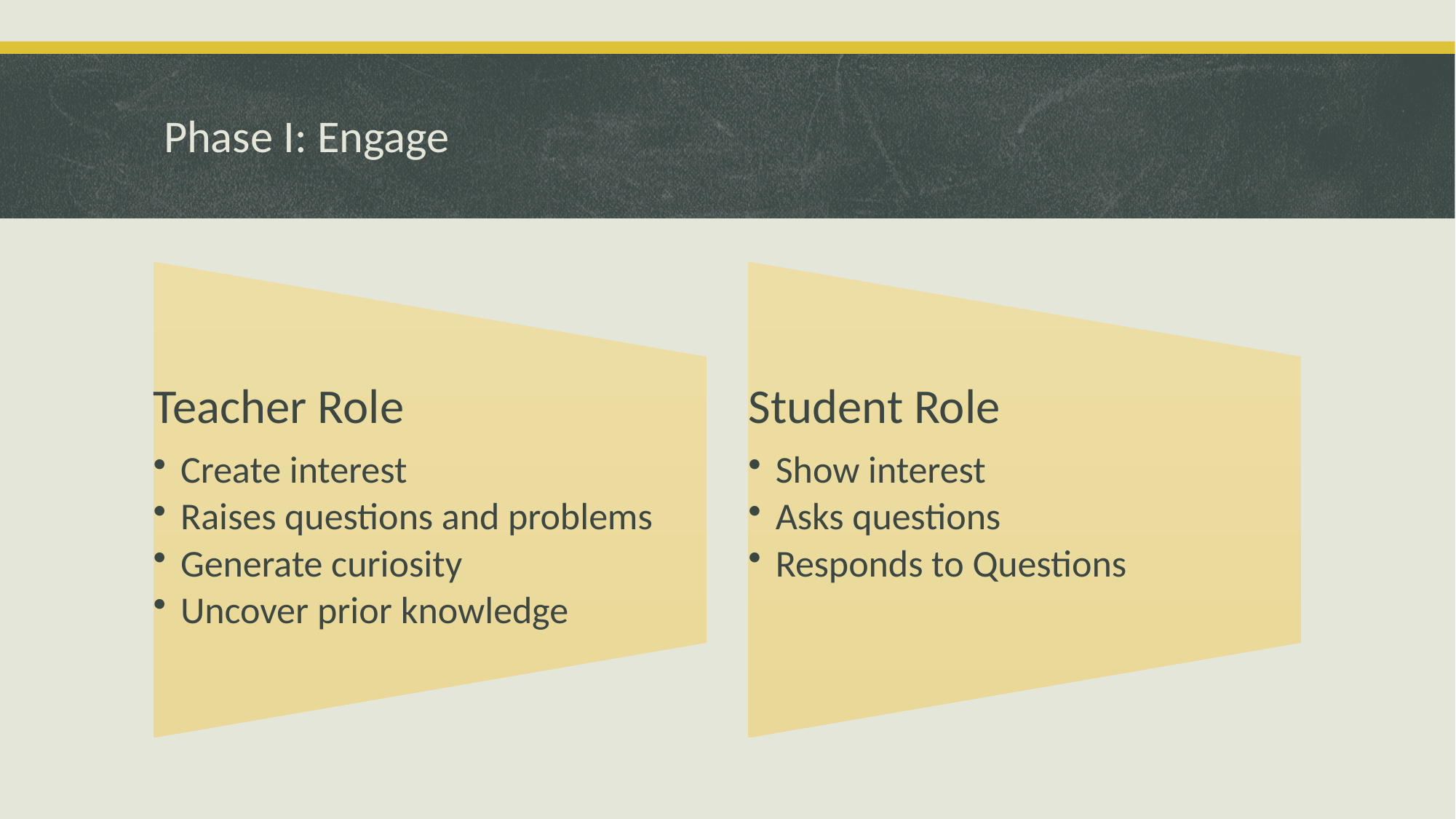

# Phase I: Engage
Teacher Role
Create interest
Raises questions and problems
Generate curiosity
Uncover prior knowledge
Student Role
Show interest
Asks questions
Responds to Questions